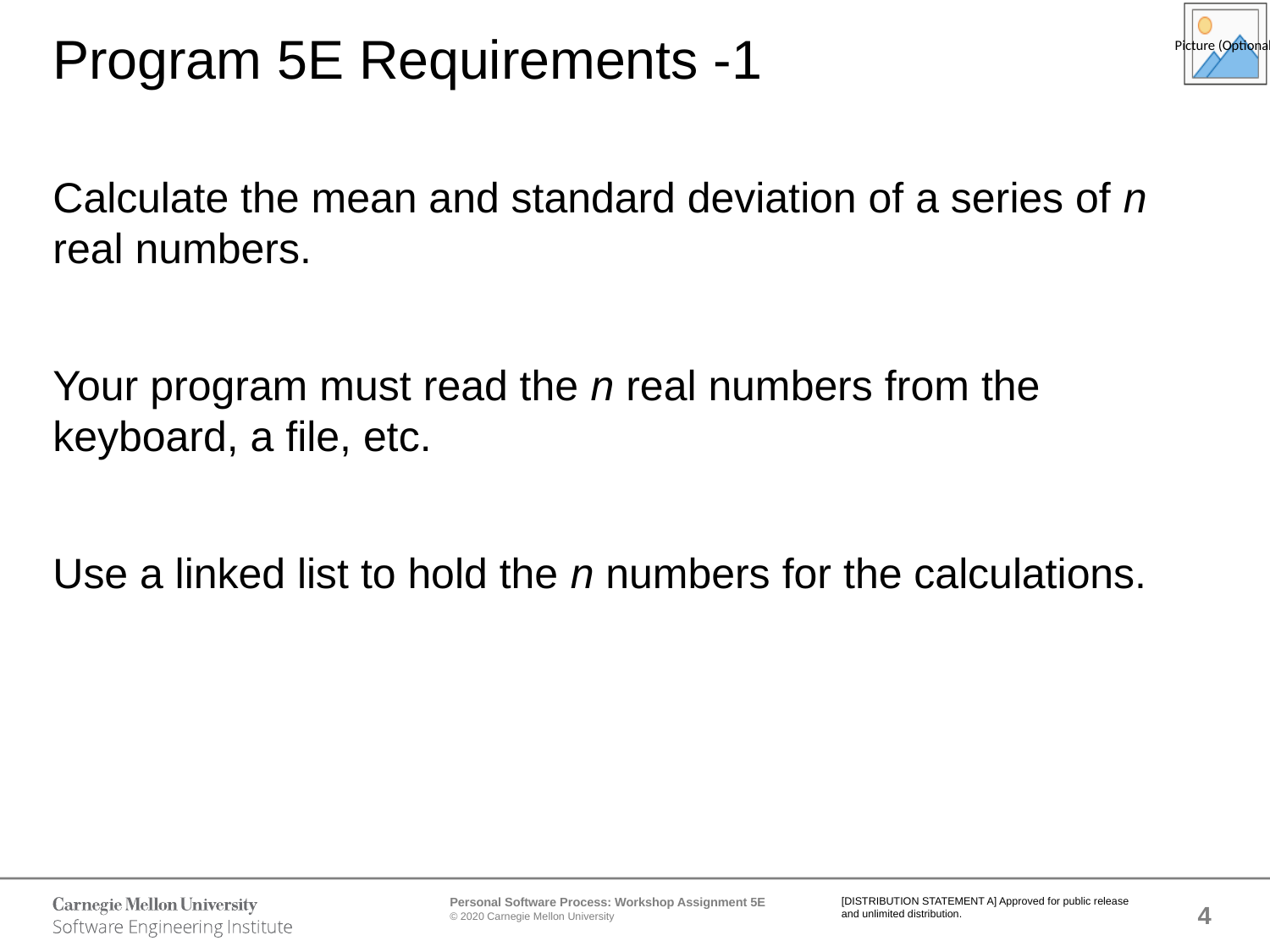

# Program 5E Requirements -1
Calculate the mean and standard deviation of a series of n real numbers.

Your program must read the n real numbers from the keyboard, a file, etc.

Use a linked list to hold the n numbers for the calculations.